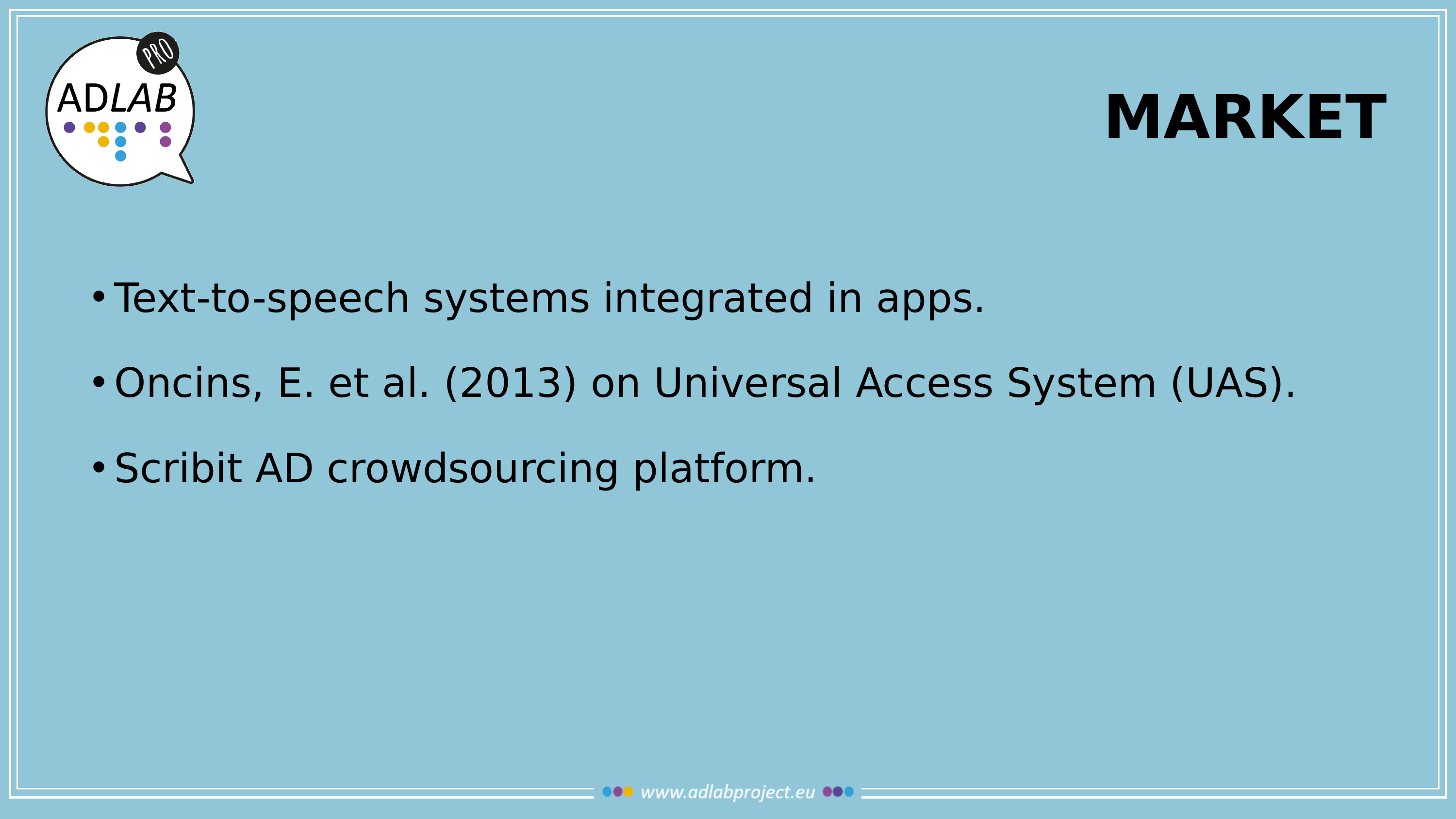

# MARKET
Text-to-speech systems integrated in apps.
Oncins, E. et al. (2013) on Universal Access System (UAS).
Scribit AD crowdsourcing platform.